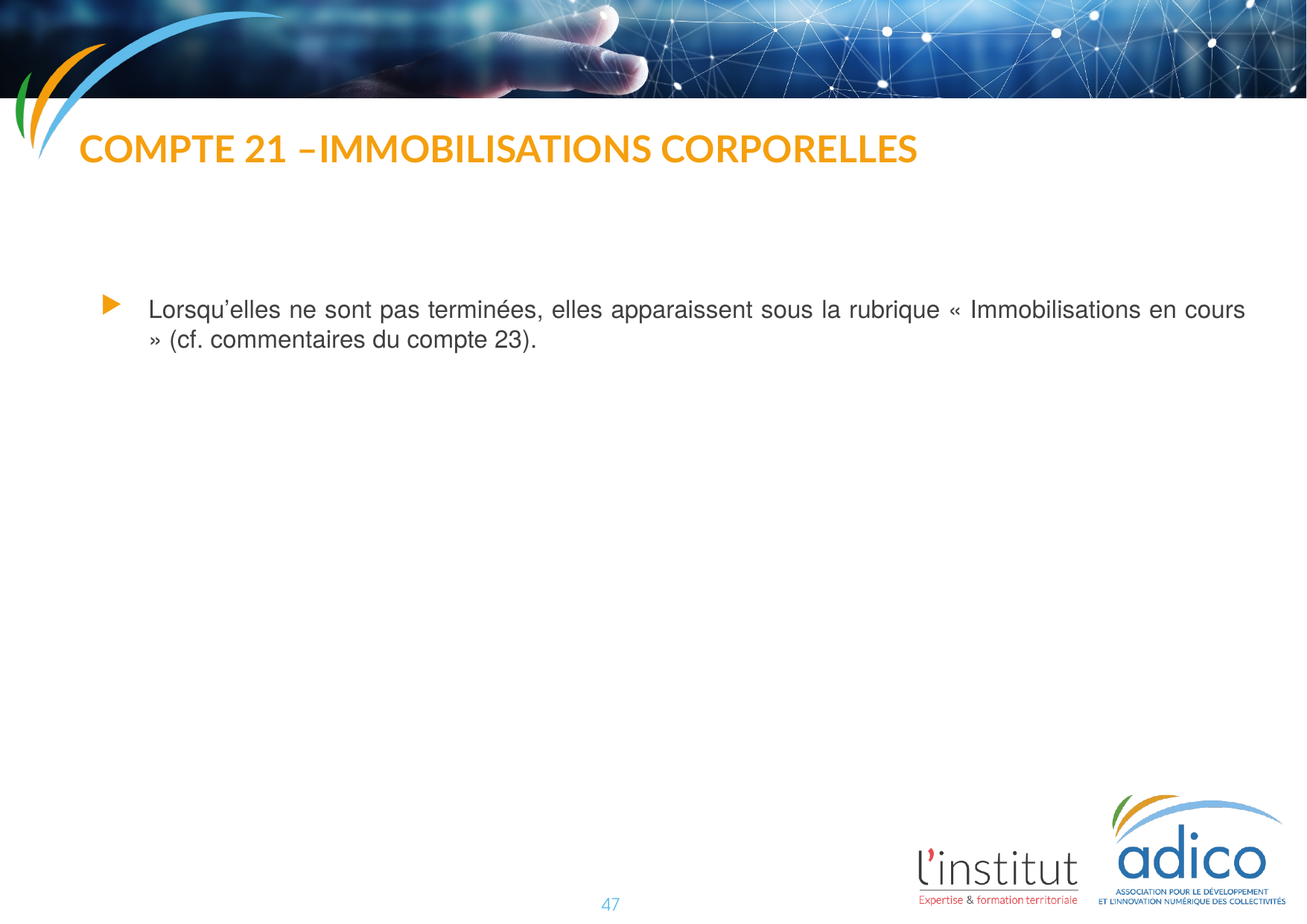

# Compte 21 –immobilisations corporelles
Lorsqu’elles ne sont pas terminées, elles apparaissent sous la rubrique « Immobilisations en cours » (cf. commentaires du compte 23).